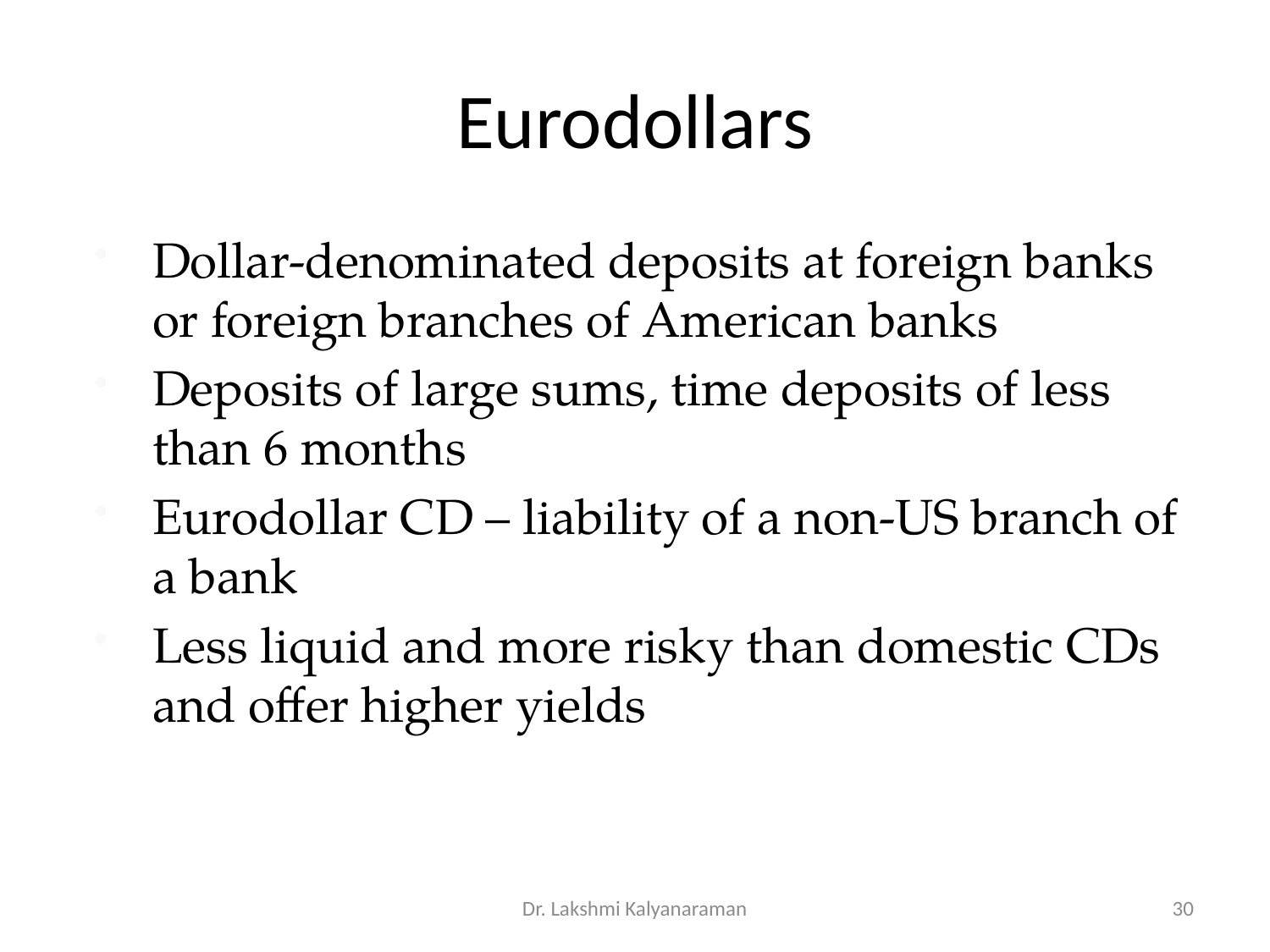

# Eurodollars
Dollar-denominated deposits at foreign banks or foreign branches of American banks
Deposits of large sums, time deposits of less than 6 months
Eurodollar CD – liability of a non-US branch of a bank
Less liquid and more risky than domestic CDs and offer higher yields

Dr. Lakshmi Kalyanaraman
30